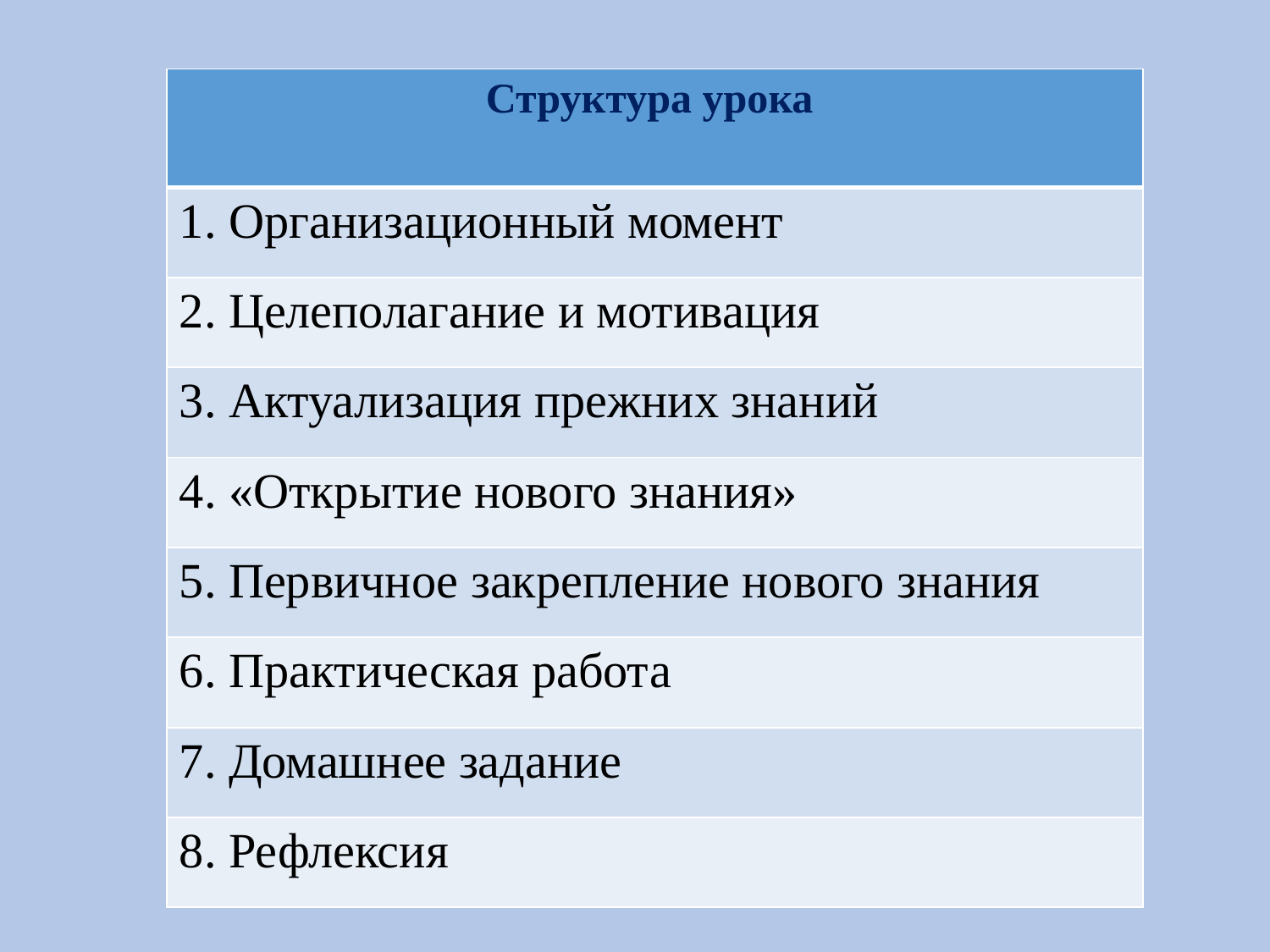

| Структура урока |
| --- |
| 1. Организационный момент |
| 2. Целеполагание и мотивация |
| 3. Актуализация прежних знаний |
| 4. «Открытие нового знания» |
| 5. Первичное закрепление нового знания |
| 6. Практическая работа |
| 7. Домашнее задание |
| 8. Рефлексия |